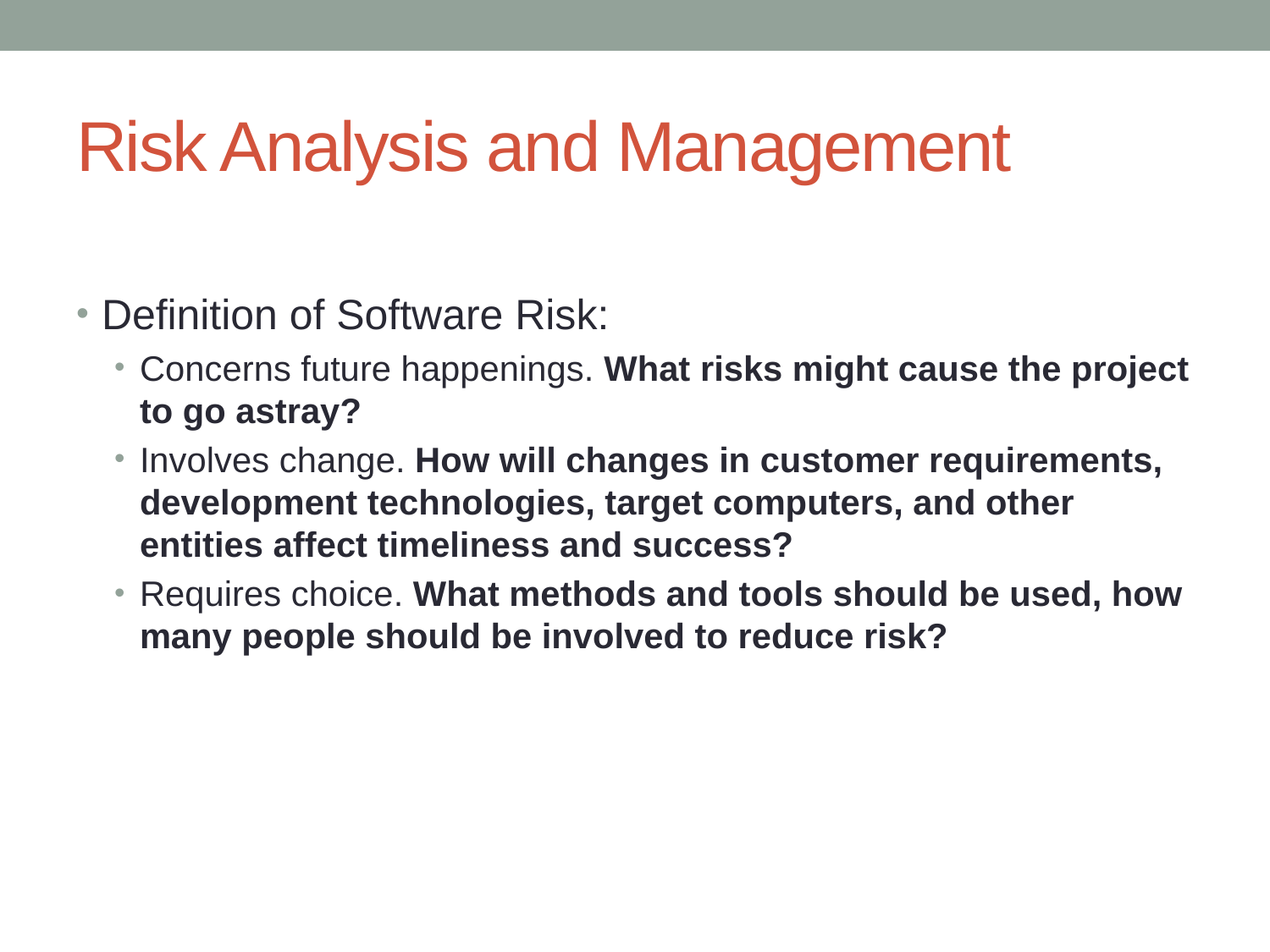

# Risk Analysis and Management

Definition of Software Risk:
Concerns future happenings. What risks might cause the project to go astray?
Involves change. How will changes in customer requirements, development technologies, target computers, and other entities affect timeliness and success?
Requires choice. What methods and tools should be used, how many people should be involved to reduce risk?